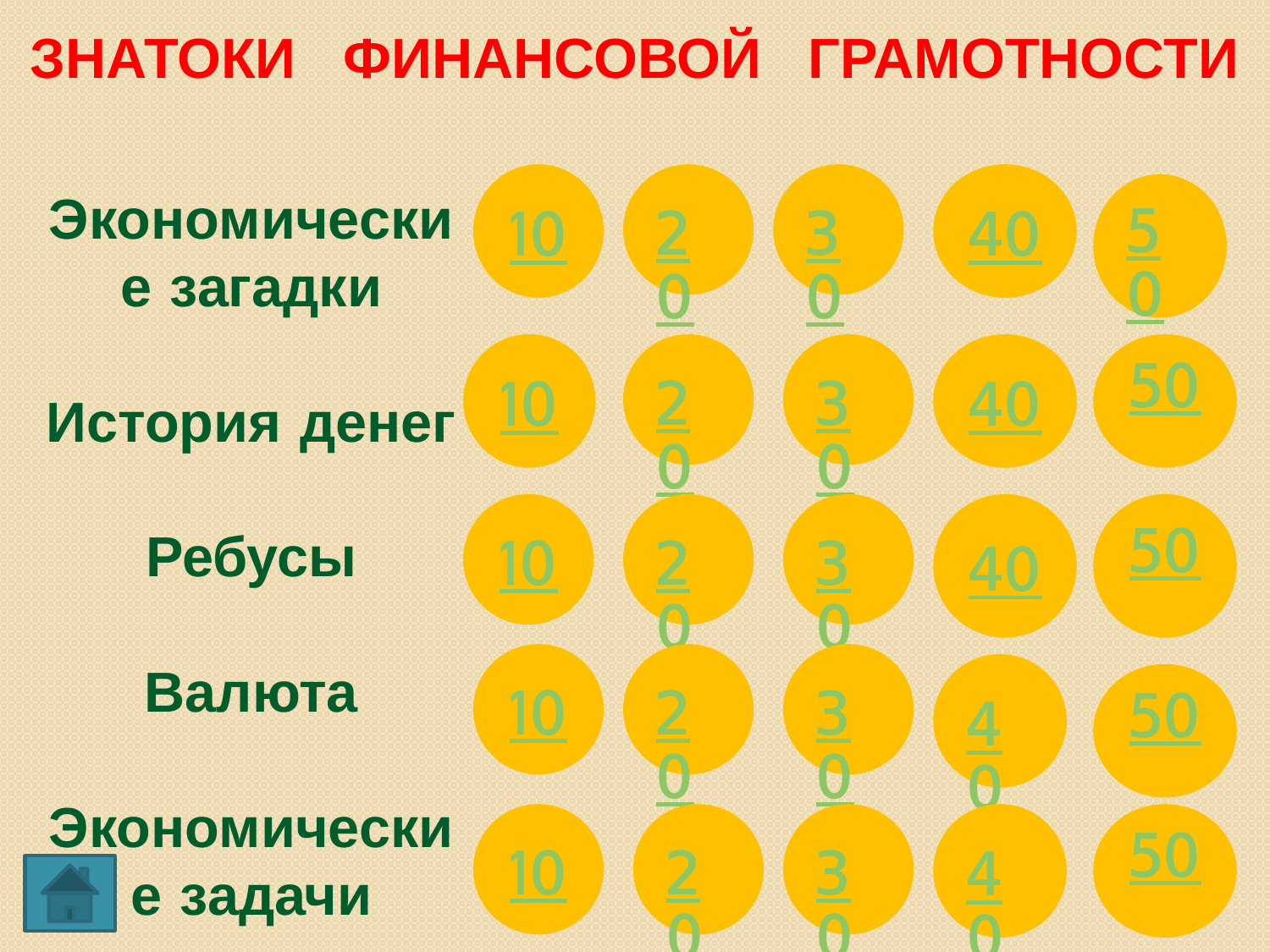

# Знатоки   финансовой   грамотности
10
20
30
40
Экономические загадки

История денег

Ребусы

Валюта

Экономические задачи
50

10
20
30
40
50

10
20
30
40
50

10
20
30
40
50

10
20
30
40
50